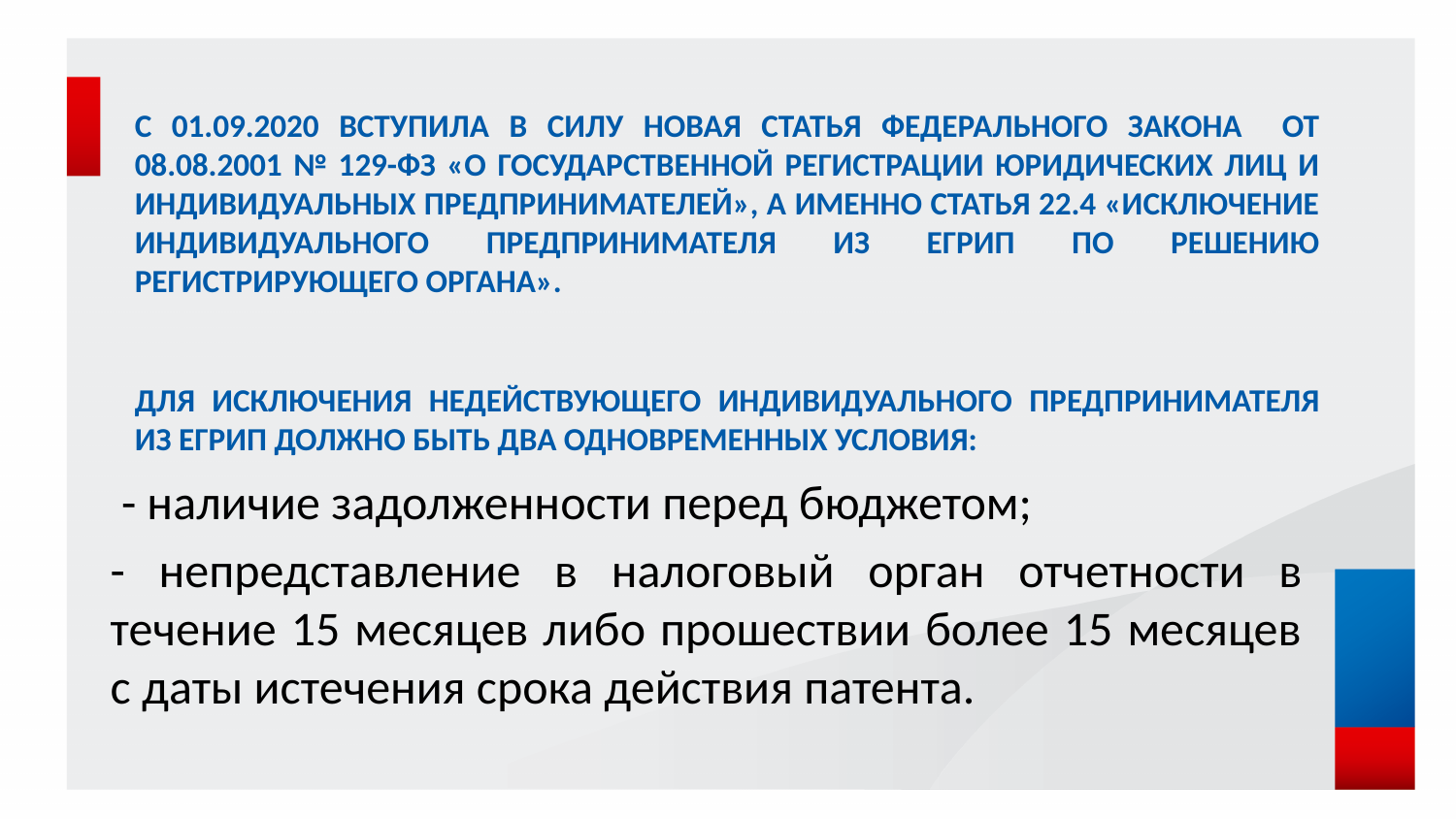

С 01.09.2020 вступила в силу новая статья Федерального закона  от 08.08.2001 № 129-ФЗ «О государственной регистрации юридических лиц и индивидуальных предпринимателей», а именно статья 22.4 «Исключение индивидуального предпринимателя из ЕГРИП по решению регистрирующего органа».
ДЛЯ ИСКЛЮЧЕНИЯ НЕДЕЙСТВУЮЩЕГО ИНДИВИДУАЛЬНОГО ПРЕДПРИНИМАТЕЛЯ ИЗ ЕГРИП должно быть два одновременных условия:
 - наличие задолженности перед бюджетом;
- непредставление в налоговый орган отчетности в течение 15 месяцев либо прошествии более 15 месяцев с даты истечения срока действия патента.